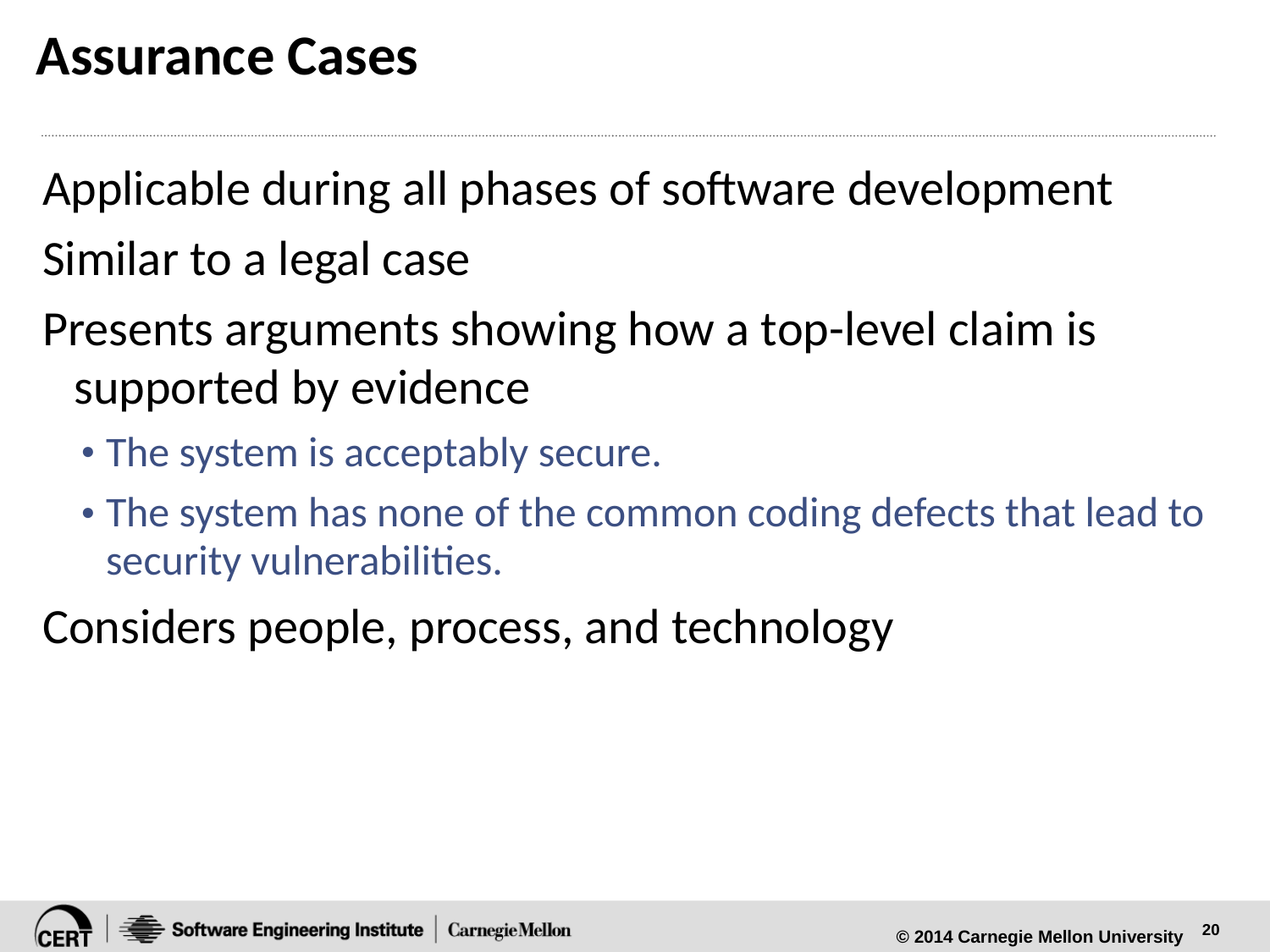

# Assurance Cases
Applicable during all phases of software development
Similar to a legal case
Presents arguments showing how a top-level claim is supported by evidence
The system is acceptably secure.
The system has none of the common coding defects that lead to security vulnerabilities.
Considers people, process, and technology